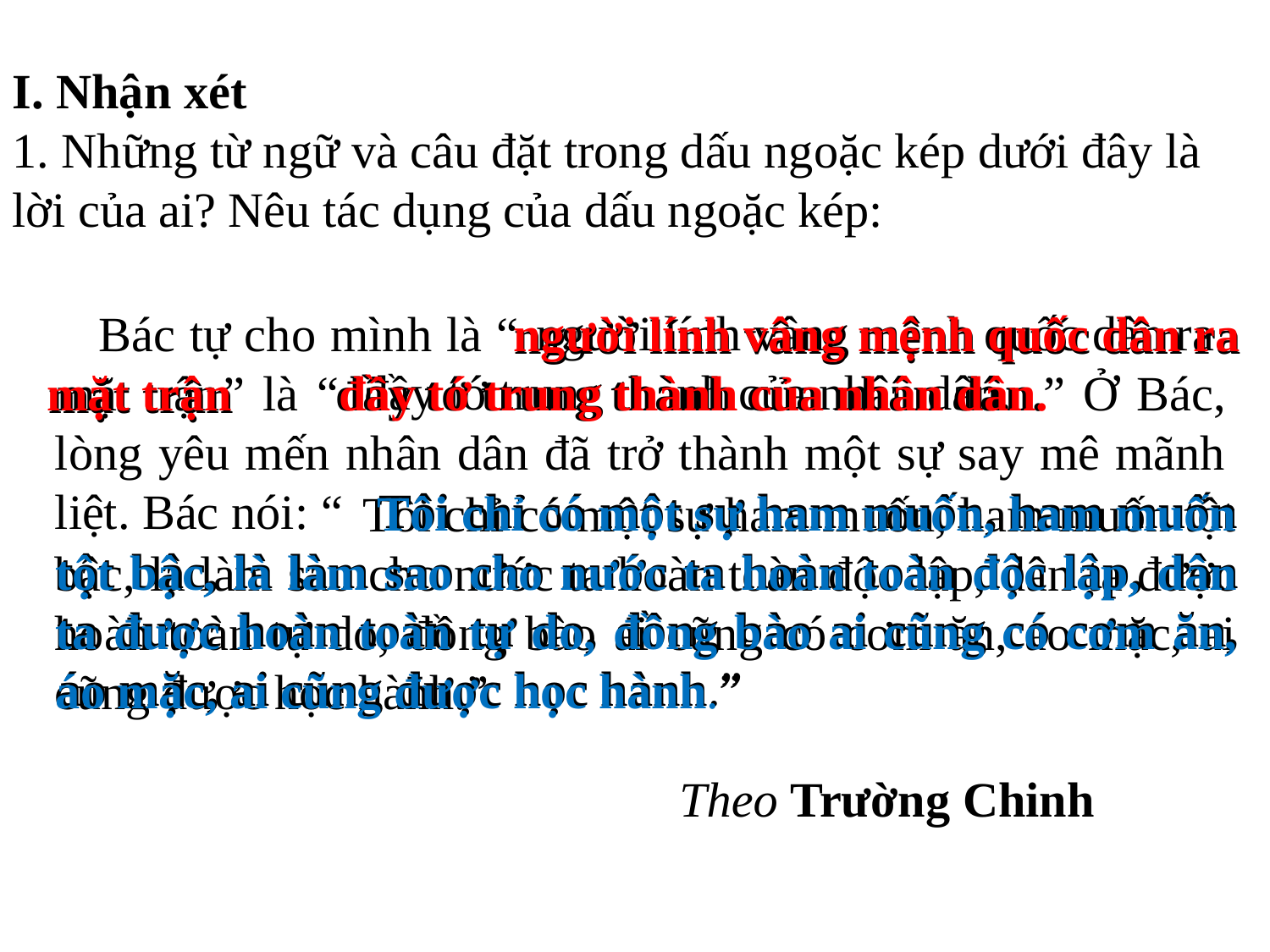

I. Nhận xét
1. Những từ ngữ và câu đặt trong dấu ngoặc kép dưới đây là lời của ai? Nêu tác dụng của dấu ngoặc kép:
                                          người lính vâng mệnh quốc dân ra
   mặt trận
                                              người lính vâng mệnh quốc dân ra
        mặt trận
   Bác tự cho mình là “ người lính vâng mệnh quốc dân ra mặt trận” là “ đầy tớ trung thành của nhân dân ” Ở Bác, lòng yêu mến nhân dân đã trở thành một sự say mê mãnh liệt. Bác nói: “ Tôi chỉ có một sự ham muốn, ham muốn tột bậc, là làm sao cho nước ta hoàn toàn độc lập, dân ta được hoàn toàn tự do, đồng bào ai cũng có cơm ăn, áo mặc, ai cũng được học hành

                                      người lính vâng mệnh quốc dân ra
mặt trận
đầy tớ trung thành của nhân dân.
đầy tớ trung thành của nhân dân.
đầy tớ trung thành của nhân dân.

                        Tôi chỉ có một sự ham muốn, ham muốn tột bậc, là làm sao cho nước ta hoàn toàn độc lập, dân ta được hoàn toàn tự do, đồng bào ai cũng có cơm ăn, áo mặc, ai cũng được học hành.”

                        Tôi chỉ có một sự ham muốn, ham muốn tột bậc, là làm sao cho nước ta hoàn toàn độc lập, dân ta được hoàn toàn tự do, đồng bào ai cũng có cơm ăn, áo mặc, ai cũng được học hành.”

                        Tôi chỉ có một sự ham muốn, ham muốn tột bậc, là làm sao cho nước ta hoàn toàn độc lập, dân ta được hoàn toàn tự do, đồng bào ai cũng có cơm ăn, áo mặc, ai cũng được học hành.”

Theo Trường Chinh